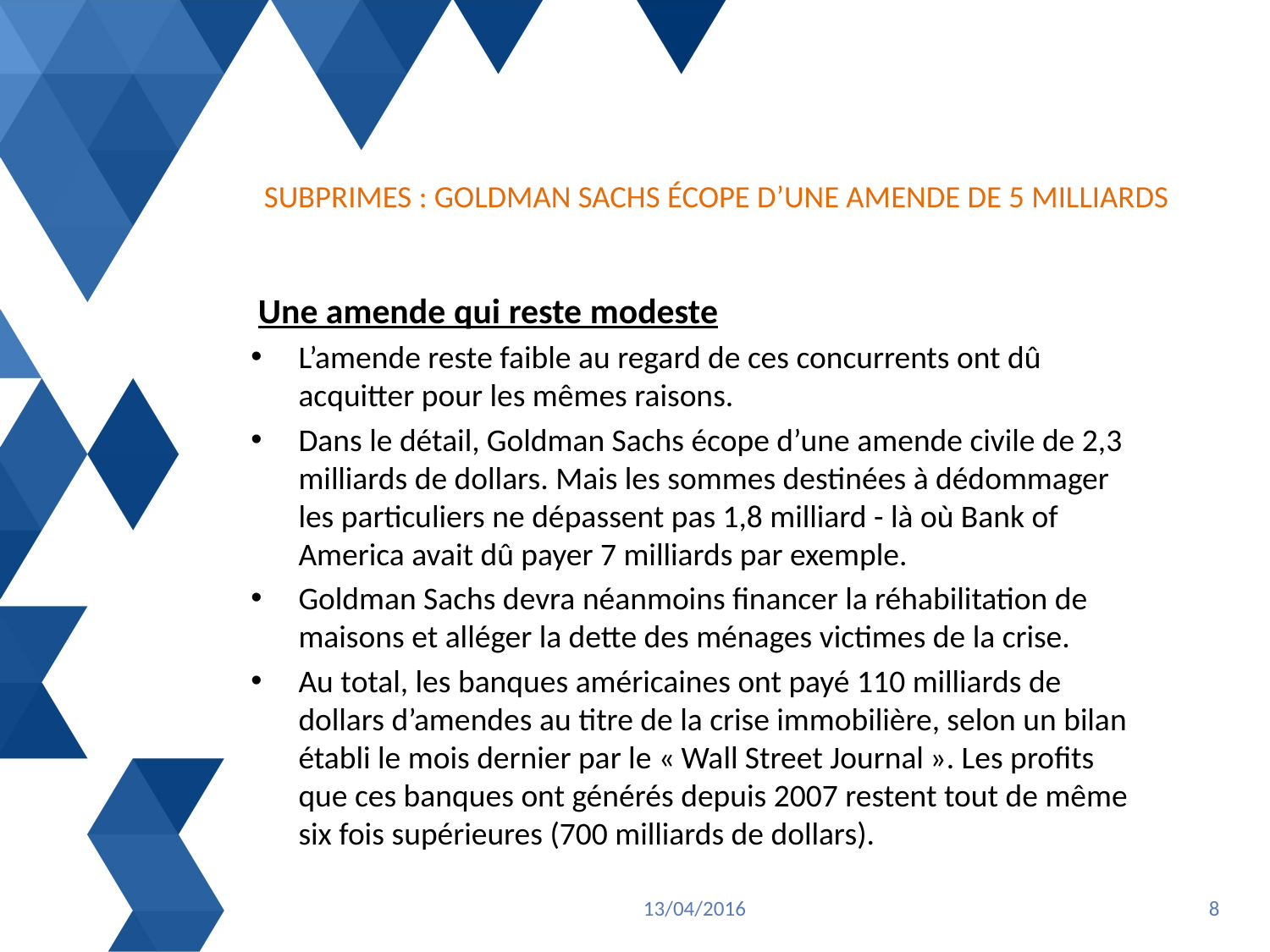

# Subprimes : Goldman Sachs écope d’une amende de 5 milliards
 Une amende qui reste modeste
L’amende reste faible au regard de ces concurrents ont dû acquitter pour les mêmes raisons.
Dans le détail, Goldman Sachs écope d’une amende civile de 2,3 milliards de dollars. Mais les sommes destinées à dédommager les particuliers ne dépassent pas 1,8 milliard - là où Bank of America avait dû payer 7 milliards par exemple.
Goldman Sachs devra néanmoins financer la réhabilitation de maisons et alléger la dette des ménages victimes de la crise.
Au total, les banques américaines ont payé 110 milliards de dollars d’amendes au titre de la crise immobilière, selon un bilan établi le mois dernier par le « Wall Street Journal ». Les profits que ces banques ont générés depuis 2007 restent tout de même six fois supérieures (700 milliards de dollars).
13/04/2016
8